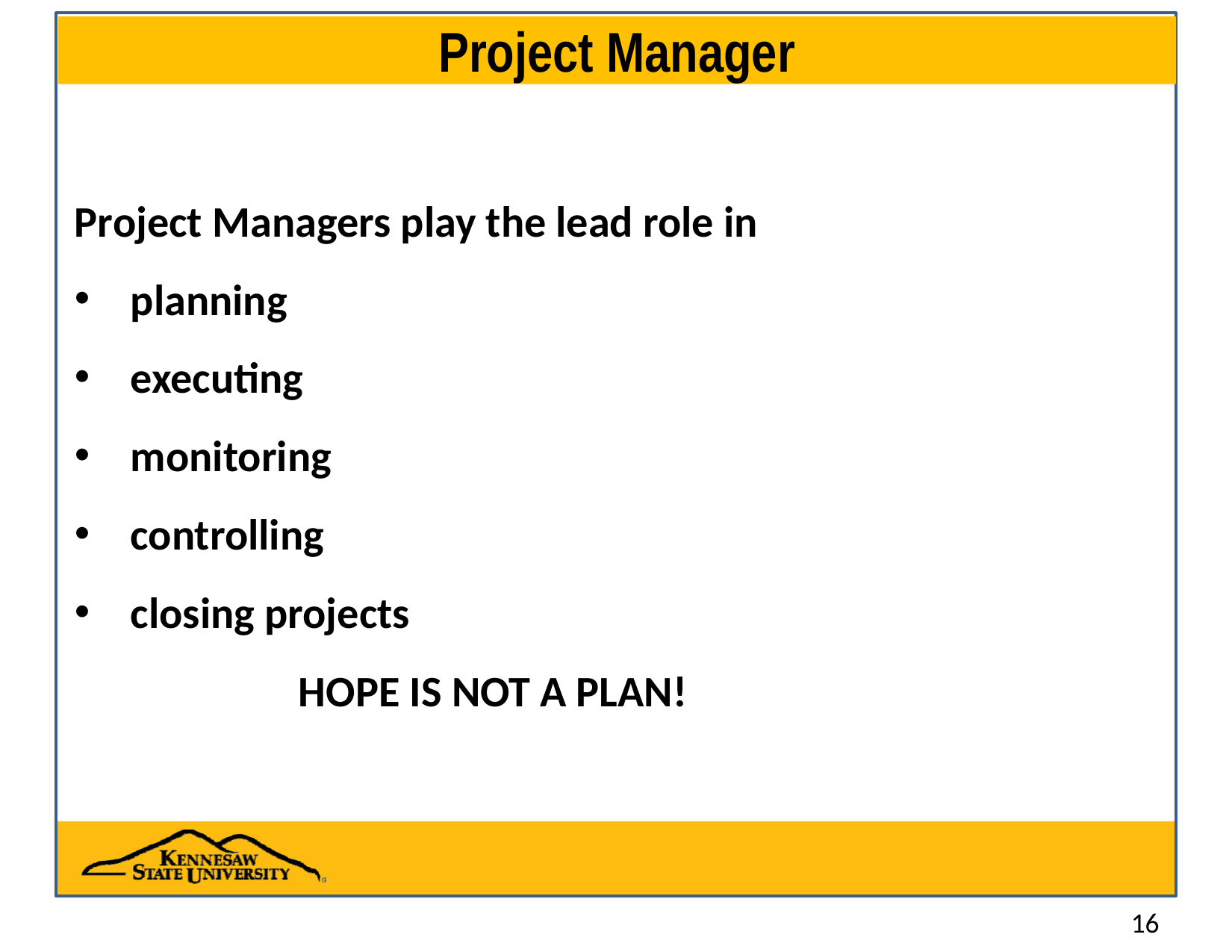

# Project Manager
Project Managers play the lead role in
planning
executing
monitoring
controlling
closing projects
		HOPE IS NOT A PLAN!